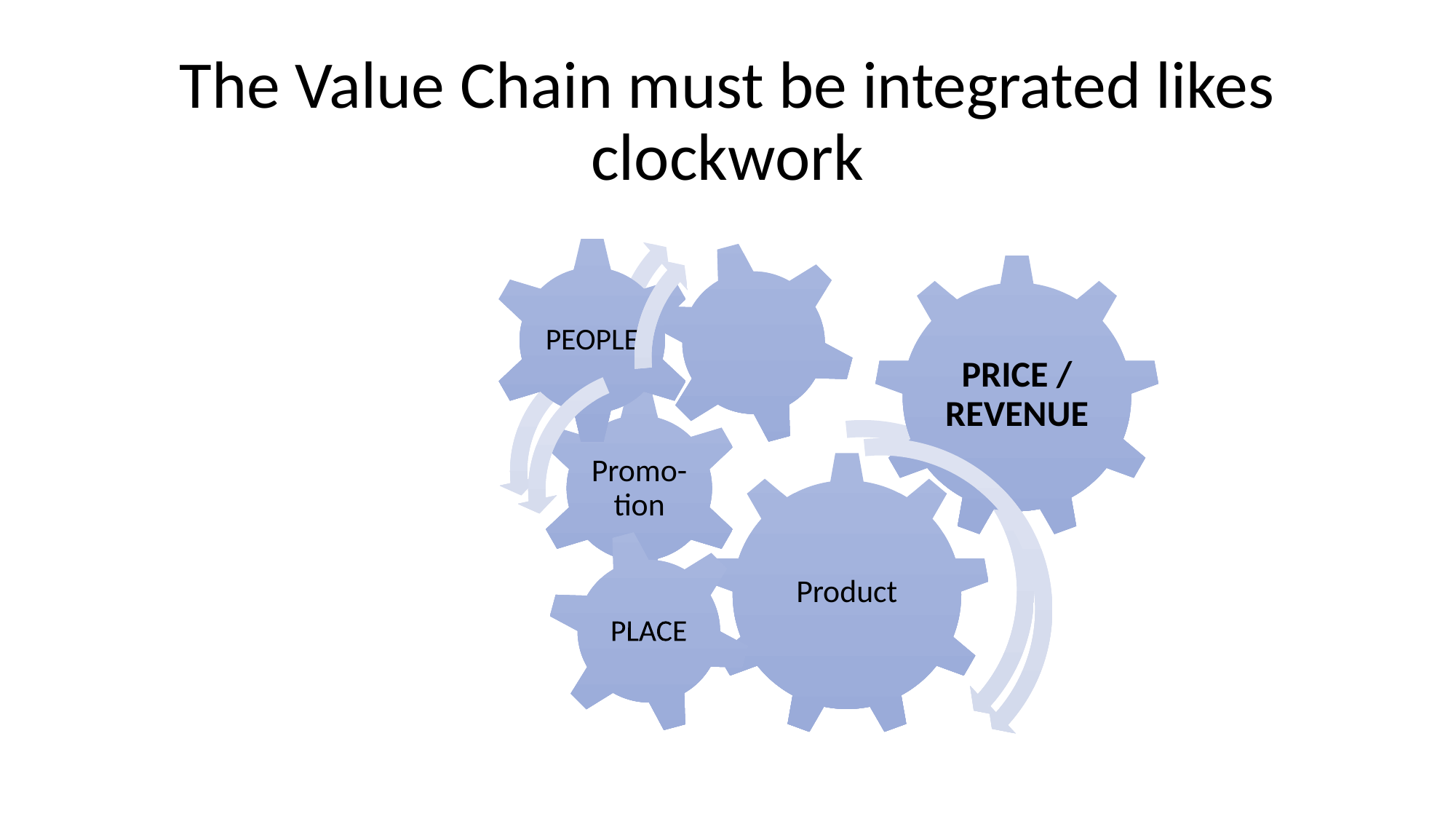

# The Value Chain must be integrated likes clockwork
Product
Promo-tion

PRICE / REVENUE
PEOPLE
PLACE